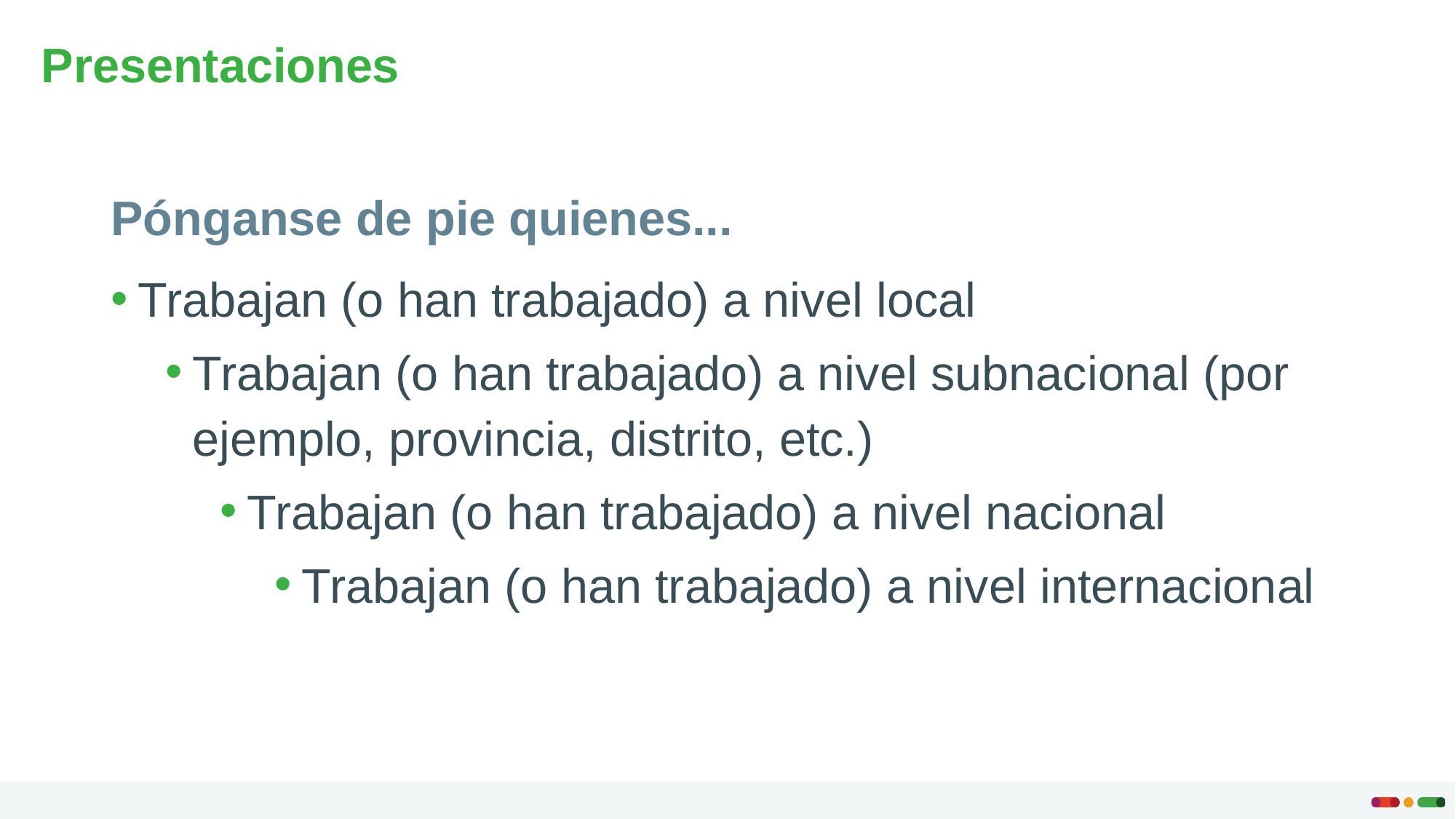

# Presentaciones
Pónganse de pie quienes...
Trabajan (o han trabajado) a nivel local
Trabajan (o han trabajado) a nivel subnacional (por ejemplo, provincia, distrito, etc.)
Trabajan (o han trabajado) a nivel nacional
Trabajan (o han trabajado) a nivel internacional